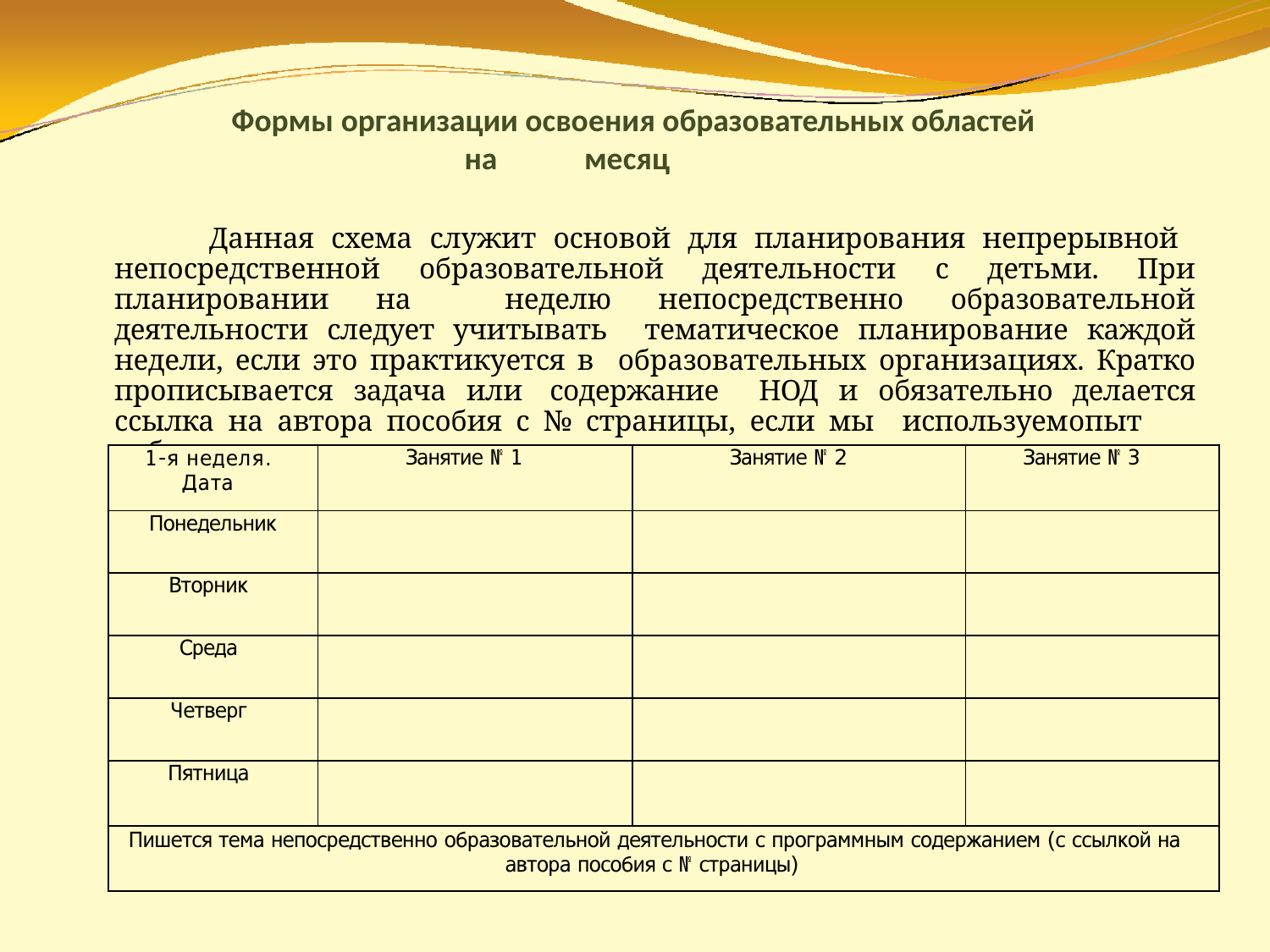

# Формы организации освоения образовательных областей  на	месяц
Данная схема служит основой для планирования непрерывной  непосредственной образовательной деятельности с детьми. При планировании на  неделю непосредственно образовательной деятельности следует учитывать  тематическое планирование каждой недели, если это практикуется в  образовательных организациях. Кратко прописывается задача или содержание  НОД и обязательно делается ссылка на автора пособия с № страницы, если мы  используем	опыт	работы	других	авторов.
| 1-я неделя. Дата | Занятие № 1 | Занятие № 2 | Занятие № 3 |
| --- | --- | --- | --- |
| Понедельник |  |  |  |
| Вторник |  |  |  |
| Среда |  |  |  |
| Четверг |  |  |  |
| Пятница |  |  |  |
| Пишется тема непосредственно образовательной деятельности с программным содержанием (с ссылкой на автора пособия с № страницы) |  |  |  |